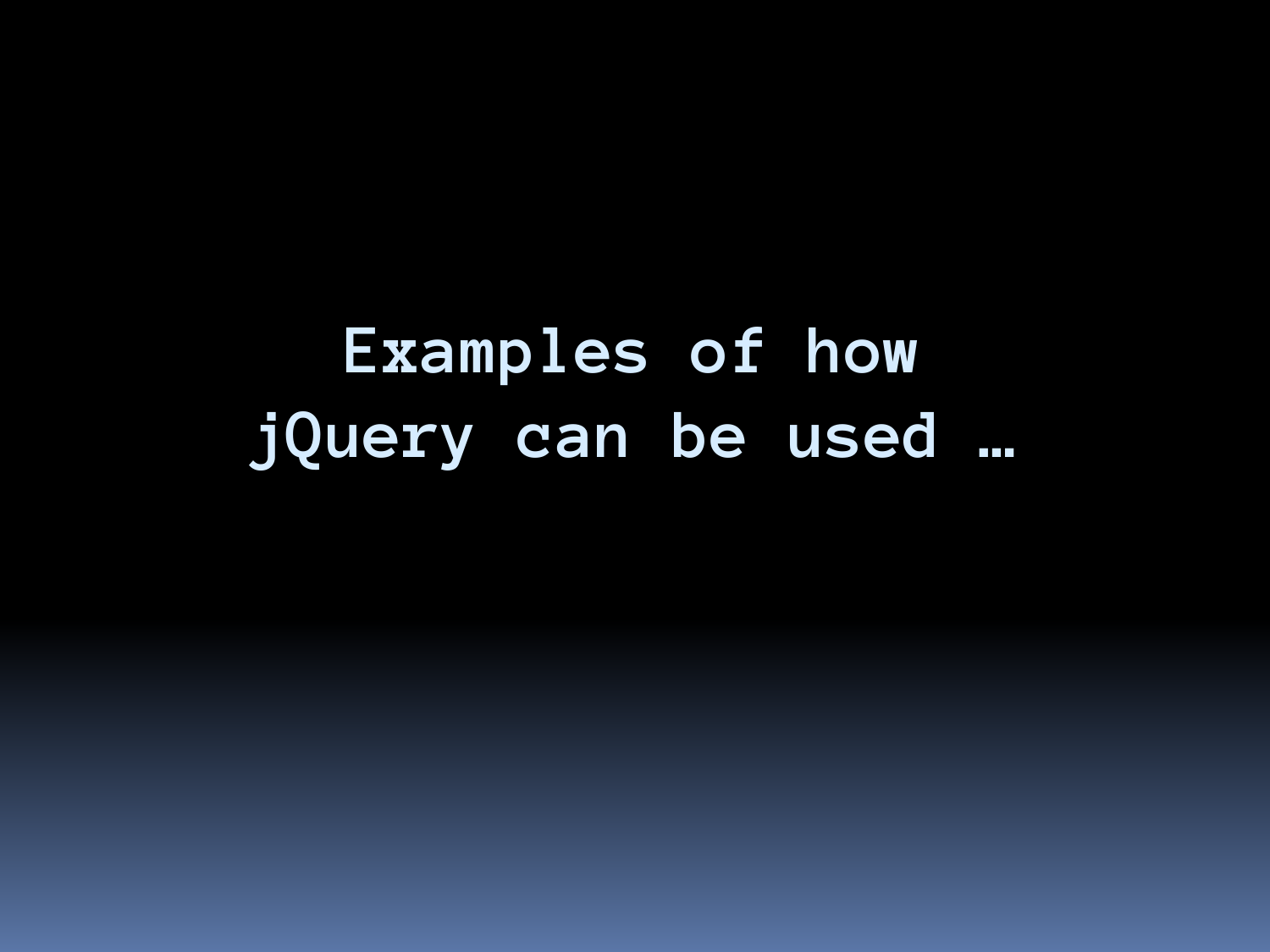

# Examples of how jQuery can be used …